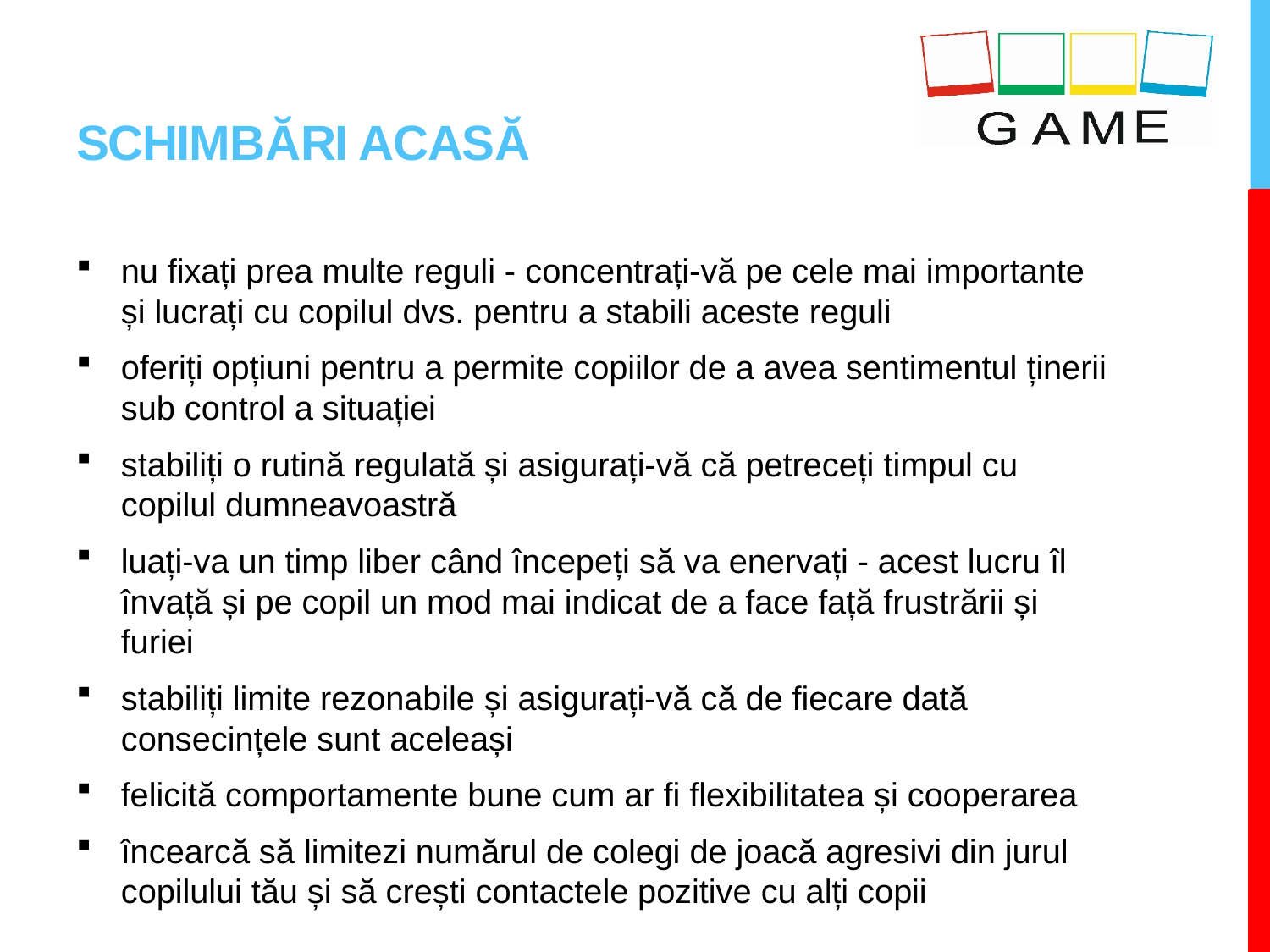

# SchimbĂri acasĂ
nu fixați prea multe reguli - concentrați-vă pe cele mai importante și lucrați cu copilul dvs. pentru a stabili aceste reguli
oferiți opțiuni pentru a permite copiilor de a avea sentimentul ținerii sub control a situației
stabiliți o rutină regulată și asigurați-vă că petreceți timpul cu copilul dumneavoastră
luați-va un timp liber când începeți să va enervați - acest lucru îl învață și pe copil un mod mai indicat de a face față frustrării și furiei
stabiliți limite rezonabile și asigurați-vă că de fiecare dată consecințele sunt aceleași
felicită comportamente bune cum ar fi flexibilitatea și cooperarea
încearcă să limitezi numărul de colegi de joacă agresivi din jurul copilului tău și să crești contactele pozitive cu alți copii